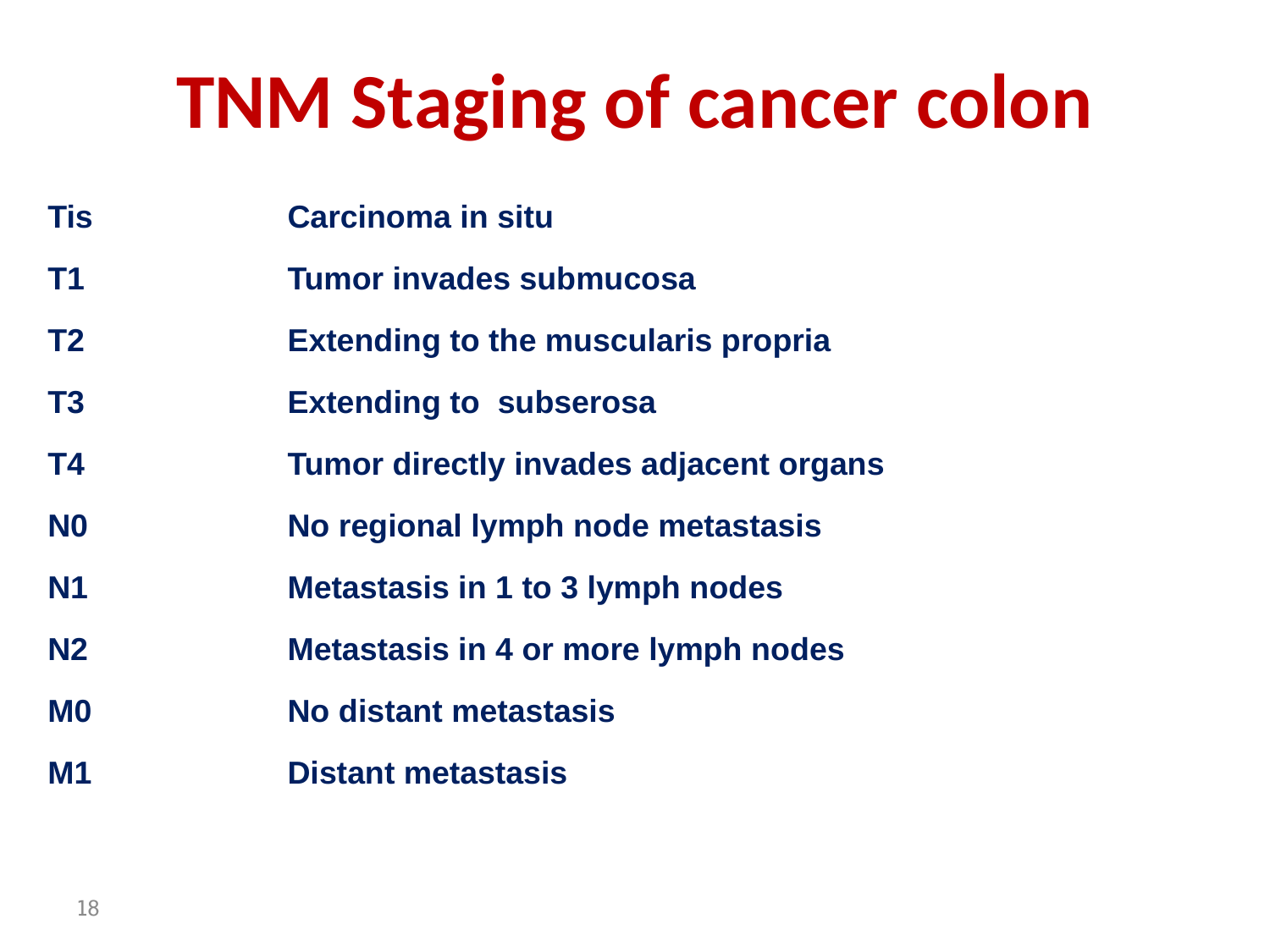

# TNM Staging of cancer colon
| Tis | Carcinoma in situ |
| --- | --- |
| T1 | Tumor invades submucosa |
| T2 | Extending to the muscularis propria |
| T3 | Extending to subserosa |
| T4 | Tumor directly invades adjacent organs |
| N0 | No regional lymph node metastasis |
| N1 | Metastasis in 1 to 3 lymph nodes |
| N2 | Metastasis in 4 or more lymph nodes |
| M0 | No distant metastasis |
| M1 | Distant metastasis |
18